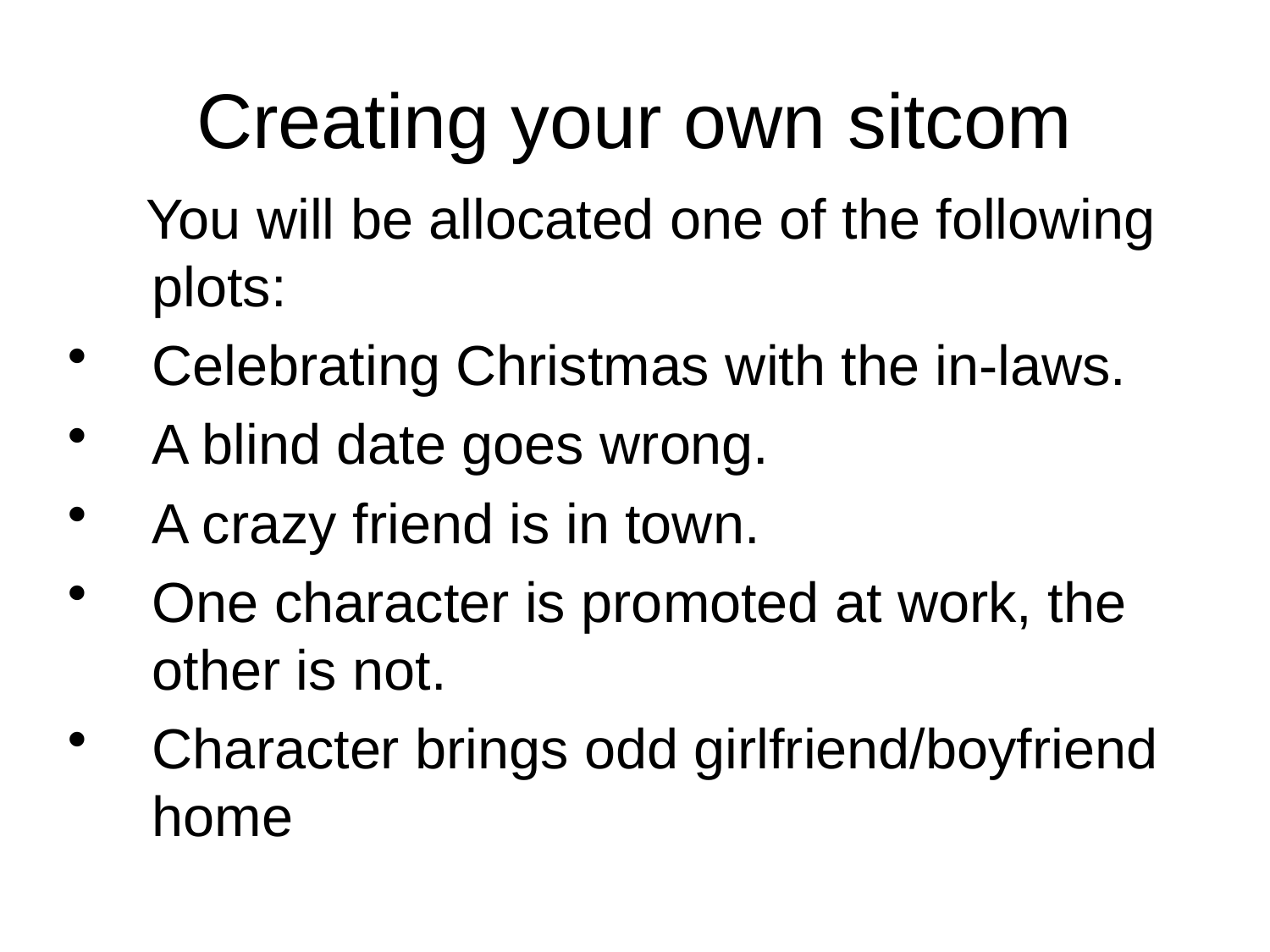

# Creating your own sitcom
     You will be allocated one of the following plots:
Celebrating Christmas with the in-laws.
A blind date goes wrong.
A crazy friend is in town.
One character is promoted at work, the other is not.
Character brings odd girlfriend/boyfriend home